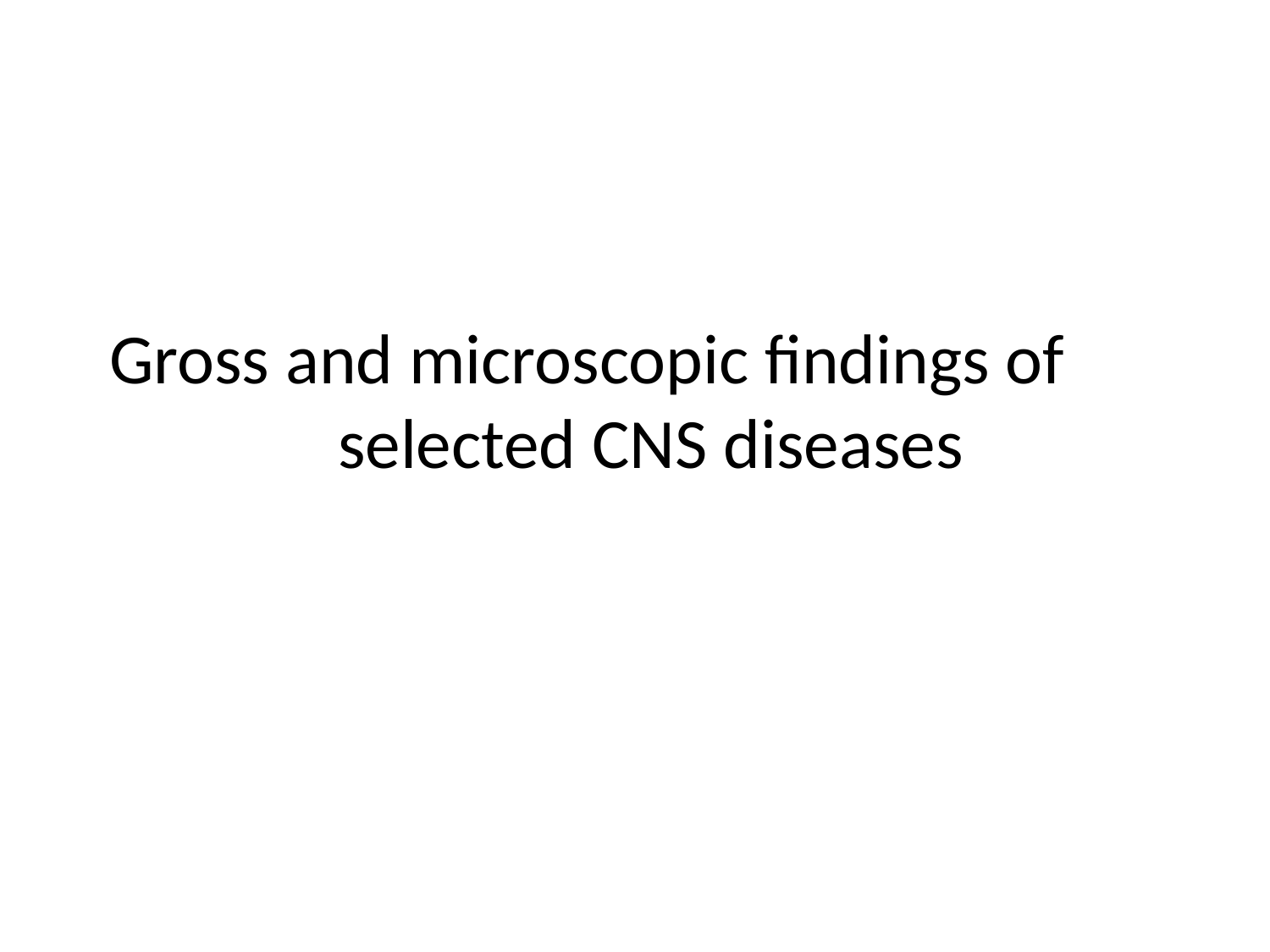

# Gross and microscopic findings of         selected CNS diseases